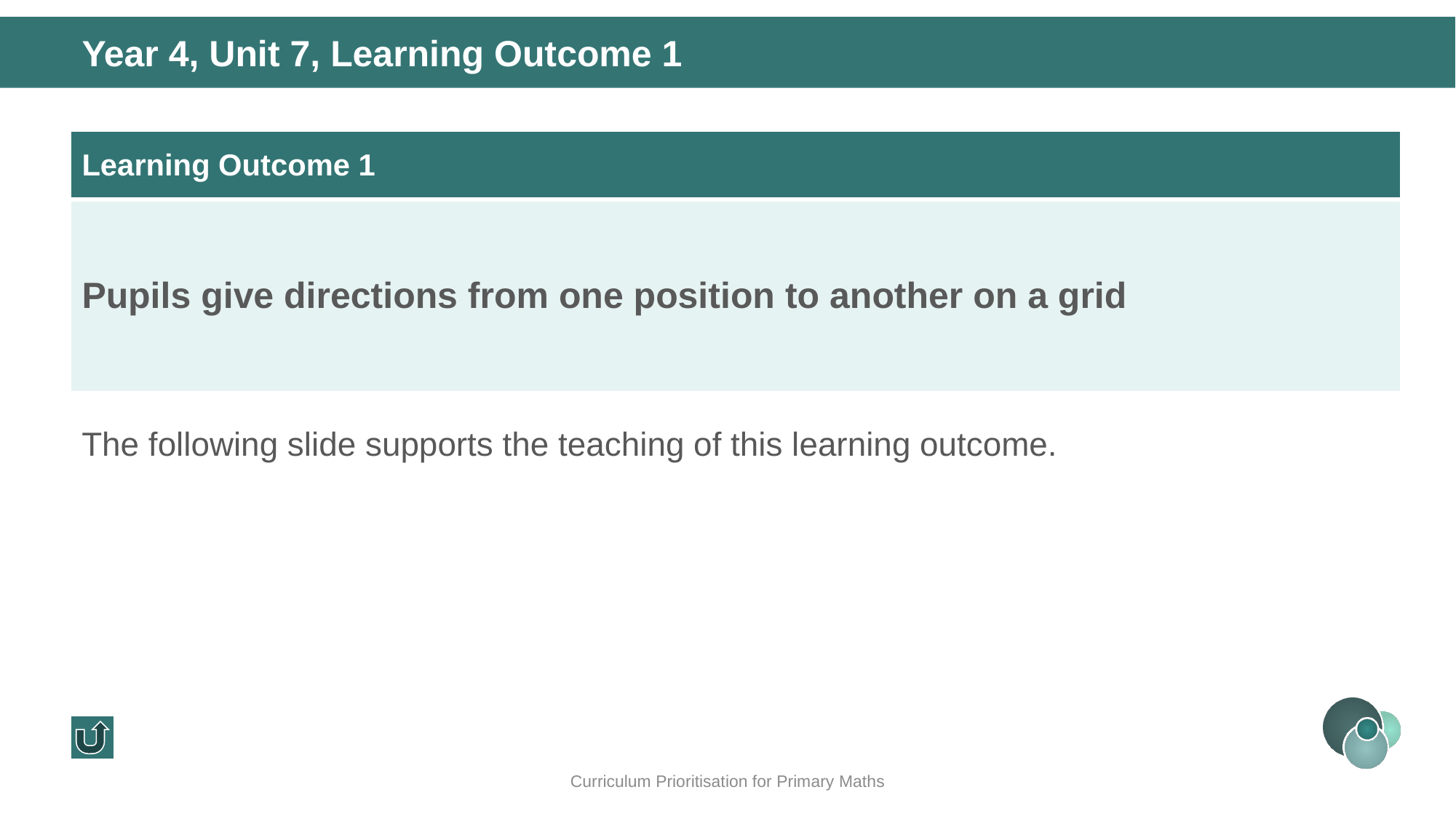

Year 4, Unit 7, Learning Outcome 1
| Learning Outcome 1 |
| --- |
| Pupils give directions from one position to another on a grid |
The following slide supports the teaching of this learning outcome.

Curriculum Prioritisation for Primary Maths